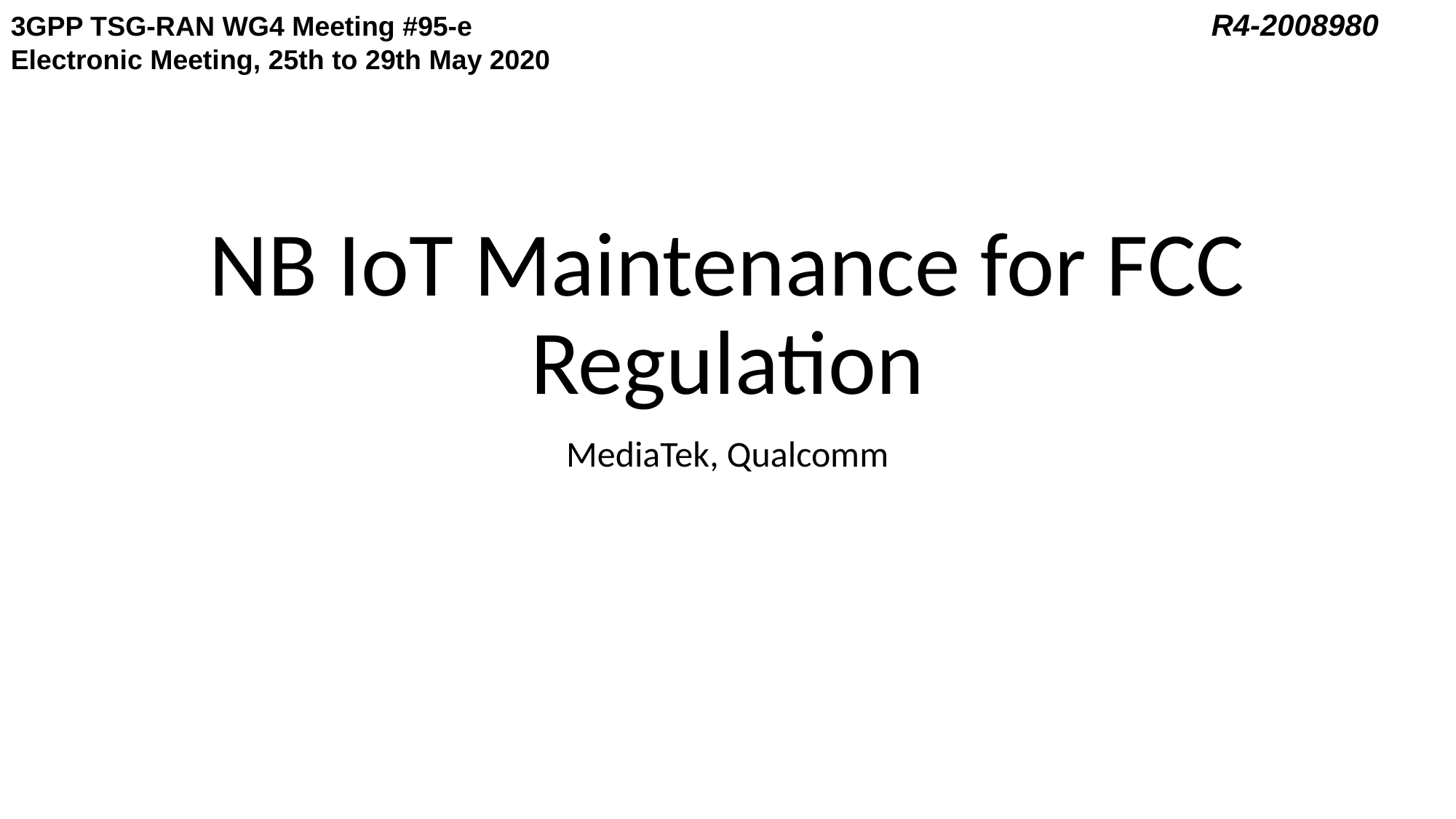

3GPP TSG-RAN WG4 Meeting #95-e							R4-2008980
Electronic Meeting, 25th to 29th May 2020
# NB IoT Maintenance for FCC Regulation
MediaTek, Qualcomm